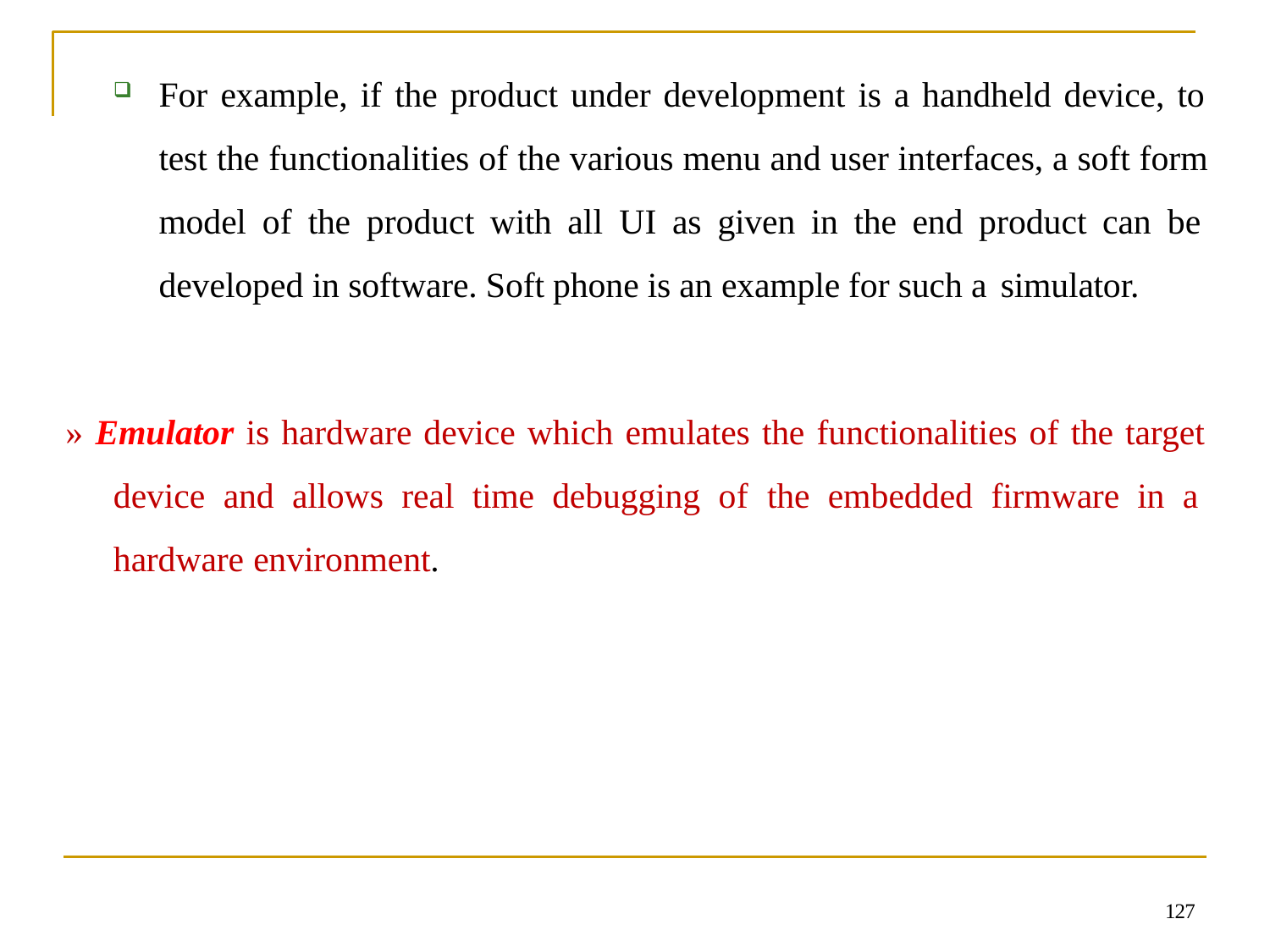

For example, if the product under development is a handheld device, to  test the functionalities of the various menu and user interfaces, a soft form  model of the product with all UI as given in the end product can be  developed in software. Soft phone is an example for such a simulator.

» Emulator is hardware device which emulates the functionalities of the target  device and allows real time debugging of the embedded firmware in a  hardware environment.
127